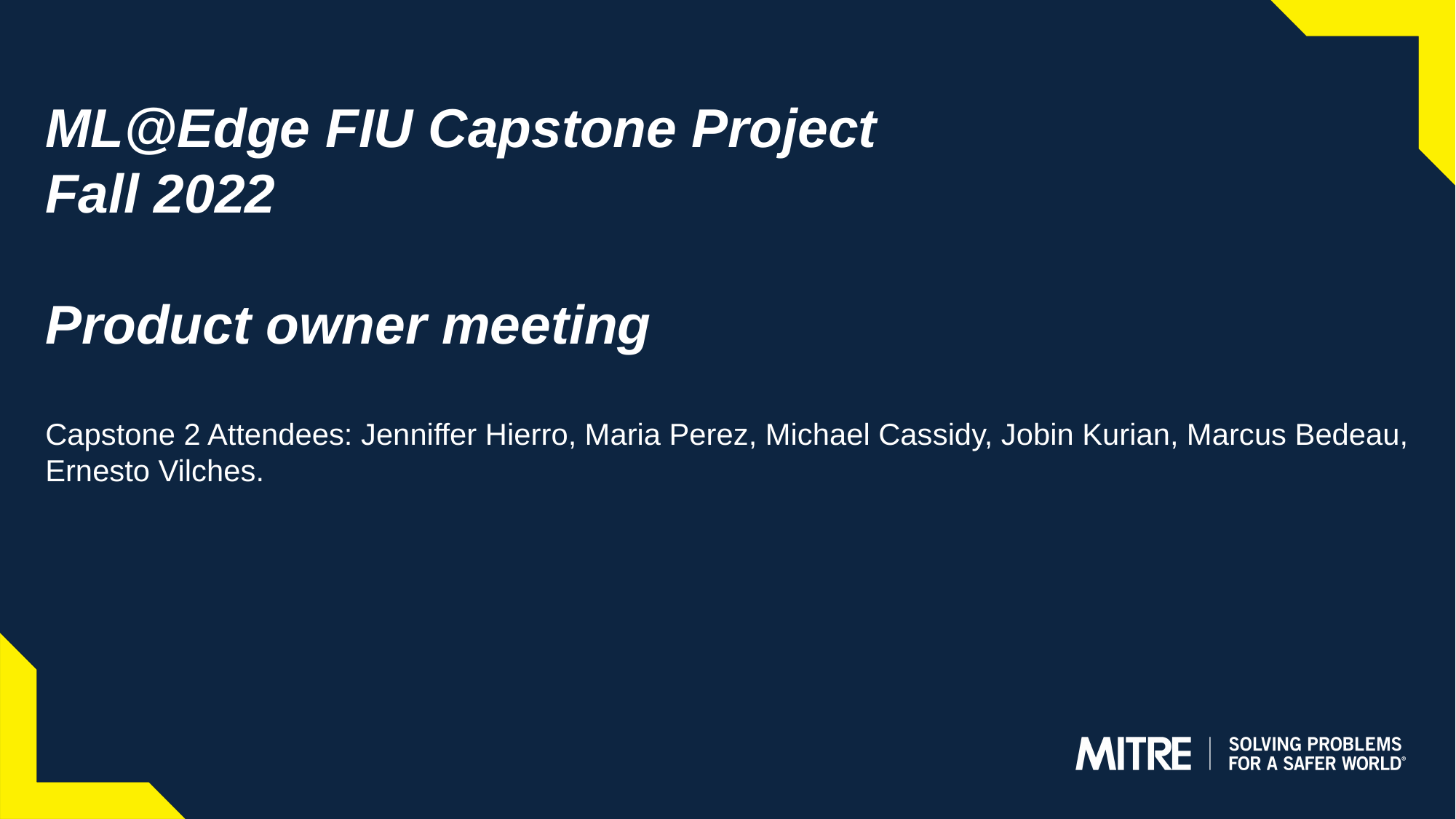

# ML@Edge FIU Capstone Project Fall 2022 Product owner meeting
Capstone 2 Attendees: Jenniffer Hierro, Maria Perez, Michael Cassidy, Jobin Kurian, Marcus Bedeau, Ernesto Vilches.